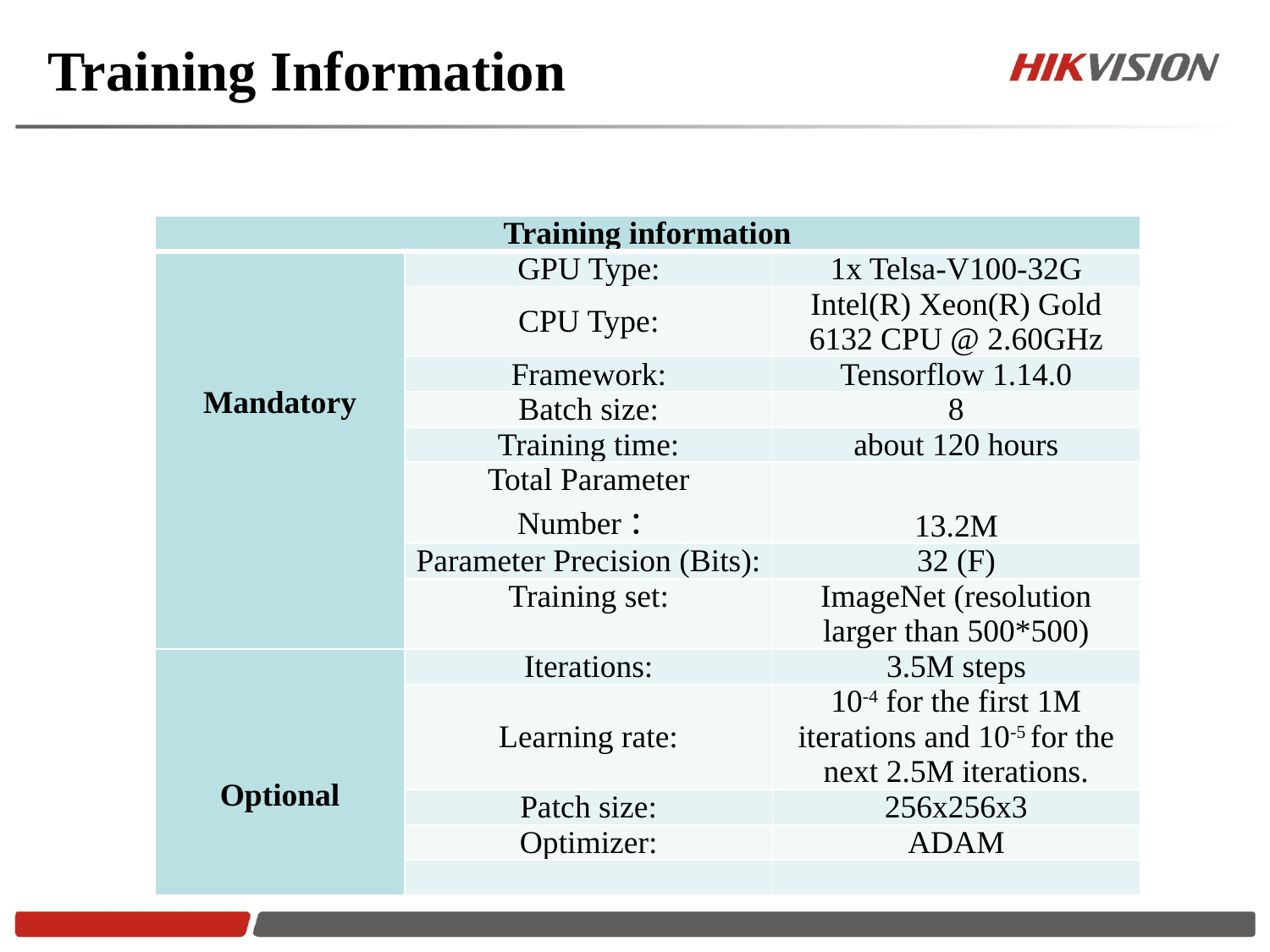

# Training Information
| Training information |  |  |
| --- | --- | --- |
| Mandatory | GPU Type: | 1x Telsa-V100-32G |
|  | CPU Type: | Intel(R) Xeon(R) Gold 6132 CPU @ 2.60GHz |
|  | Framework: | Tensorflow 1.14.0 |
|  | Batch size: | 8 |
|  | Training time: | about 120 hours |
|  | Total Parameter Number： | 13.2M |
|  | Parameter Precision (Bits): | 32 (F) |
|  | Training set: | ImageNet (resolution larger than 500\*500) |
| Optional | Iterations: | 3.5M steps |
|  | Learning rate: | 10-4 for the first 1M iterations and 10-5 for the next 2.5M iterations. |
|  | Patch size: | 256x256x3 |
|  | Optimizer: | ADAM |
|  |  |  |